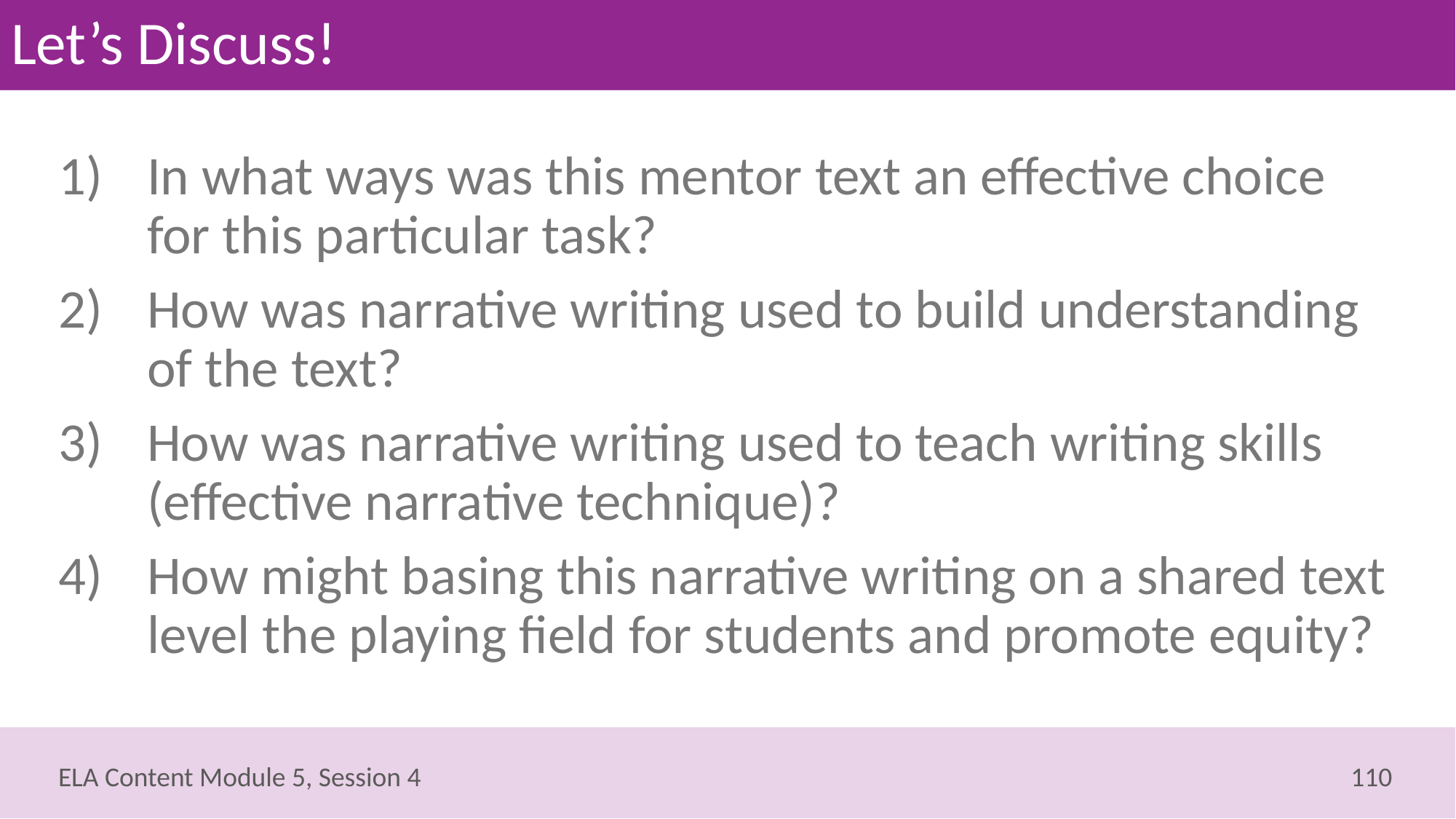

# Let’s Discuss!
In what ways was this mentor text an effective choice for this particular task?
How was narrative writing used to build understanding of the text?
How was narrative writing used to teach writing skills (effective narrative technique)?
How might basing this narrative writing on a shared text level the playing field for students and promote equity?

110